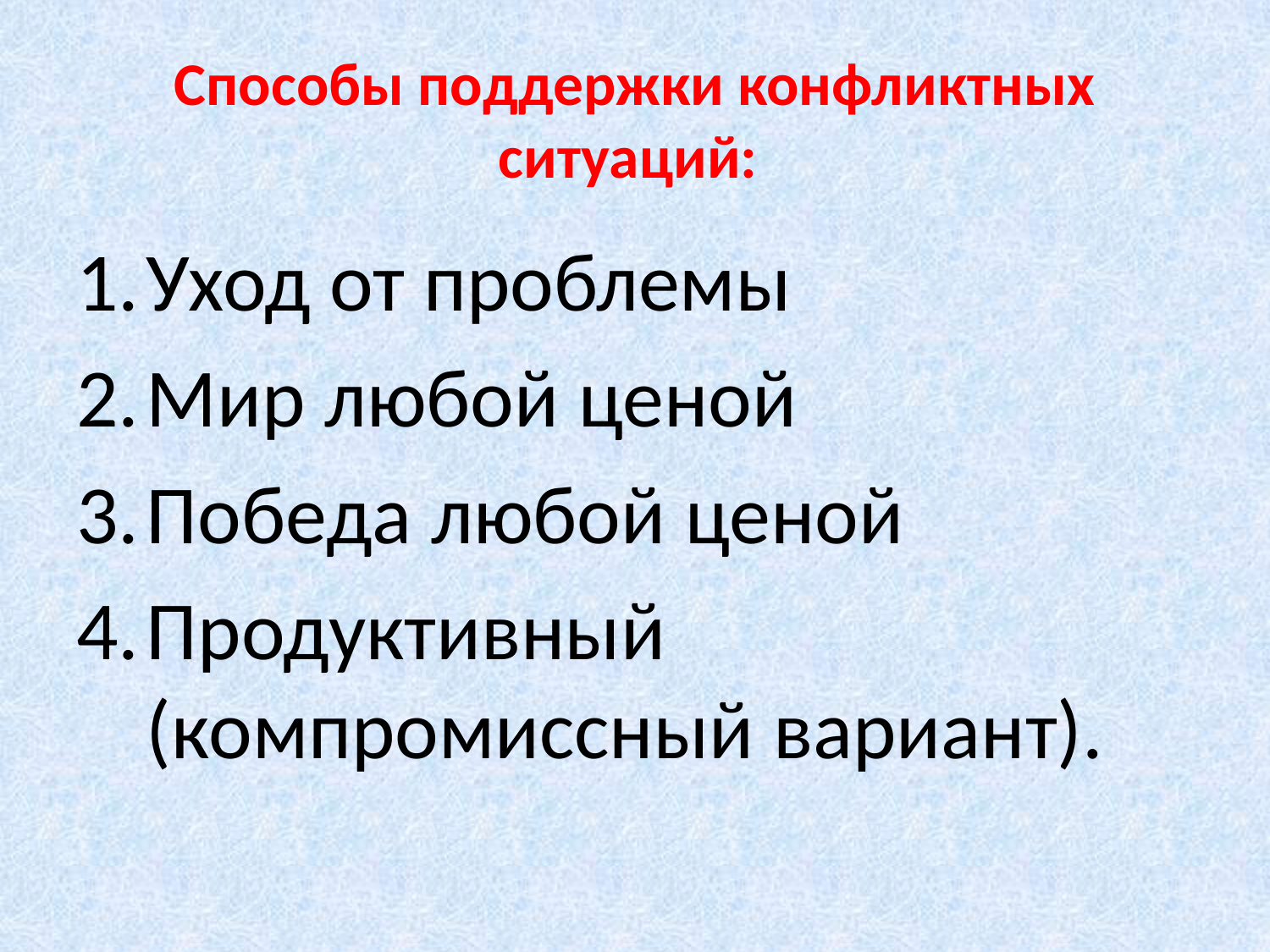

# Способы поддержки конфликтных ситуаций:
Уход от проблемы
Мир любой ценой
Победа любой ценой
Продуктивный (компромиссный вариант).